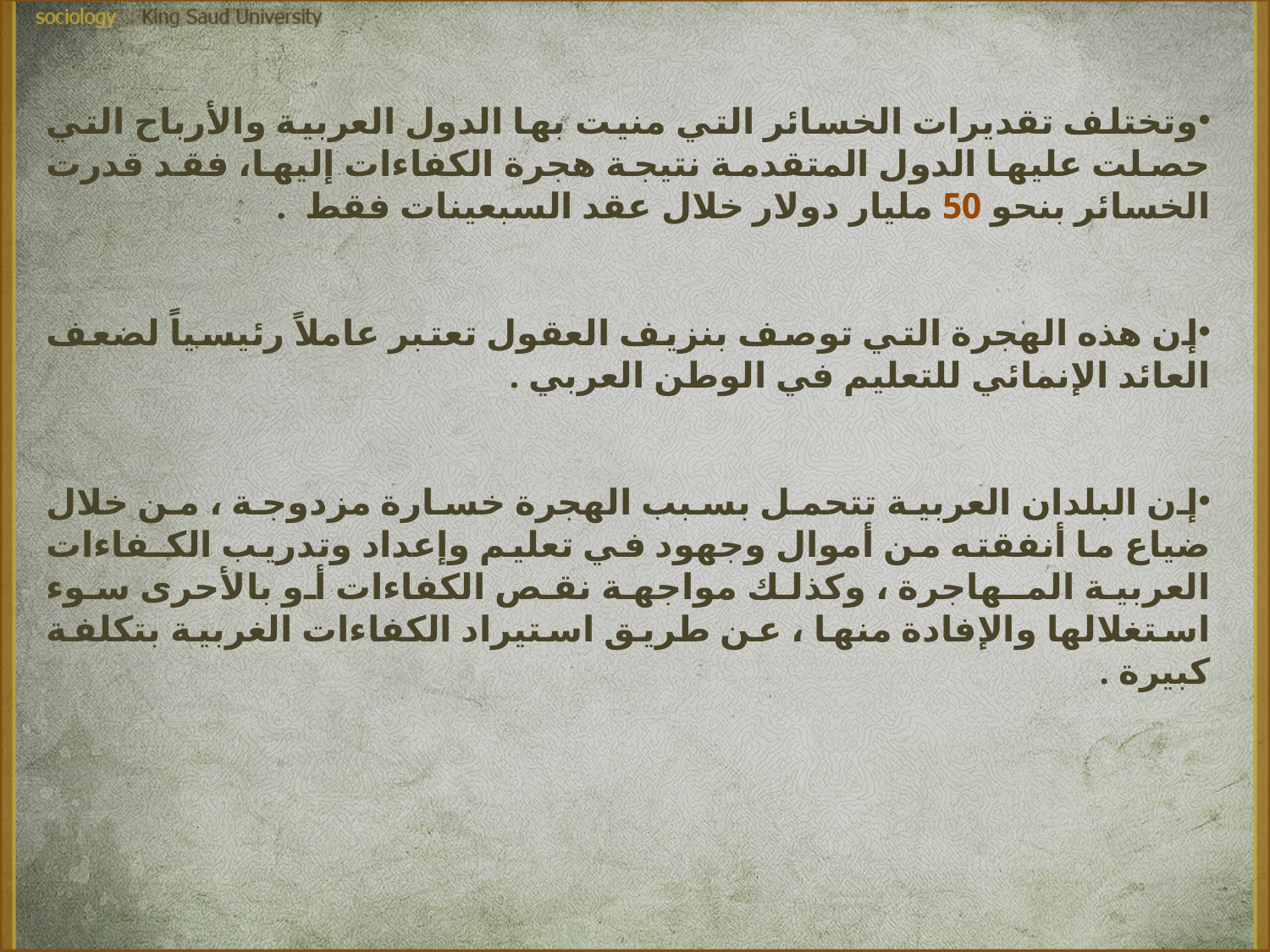

وتختلف تقديرات الخسائر التي منيت بها الدول العربية والأرباح التي حصلت عليها الدول المتقدمة نتيجة هجرة الكفاءات إليها، فقد قدرت الخسائر بنحو 50 مليار دولار خلال عقد السبعينات فقط  .

إن هذه الهجرة التي توصف بنزيف العقول تعتبر عاملاً رئيسياً لضعف العائد الإنمائي للتعليم في الوطن العربي .

إن البلدان العربية تتحمل بسبب الهجرة خسارة مزدوجة ، من خلال ضياع ما أنفقته من أموال وجهود في تعليم وإعداد وتدريب الكـفاءات العربية المـهاجرة ، وكذلك مواجهة نقص الكفاءات أو بالأحرى سوء استغلالها والإفادة منها ، عن طريق استيراد الكفاءات الغربية بتكلفة كبيرة .